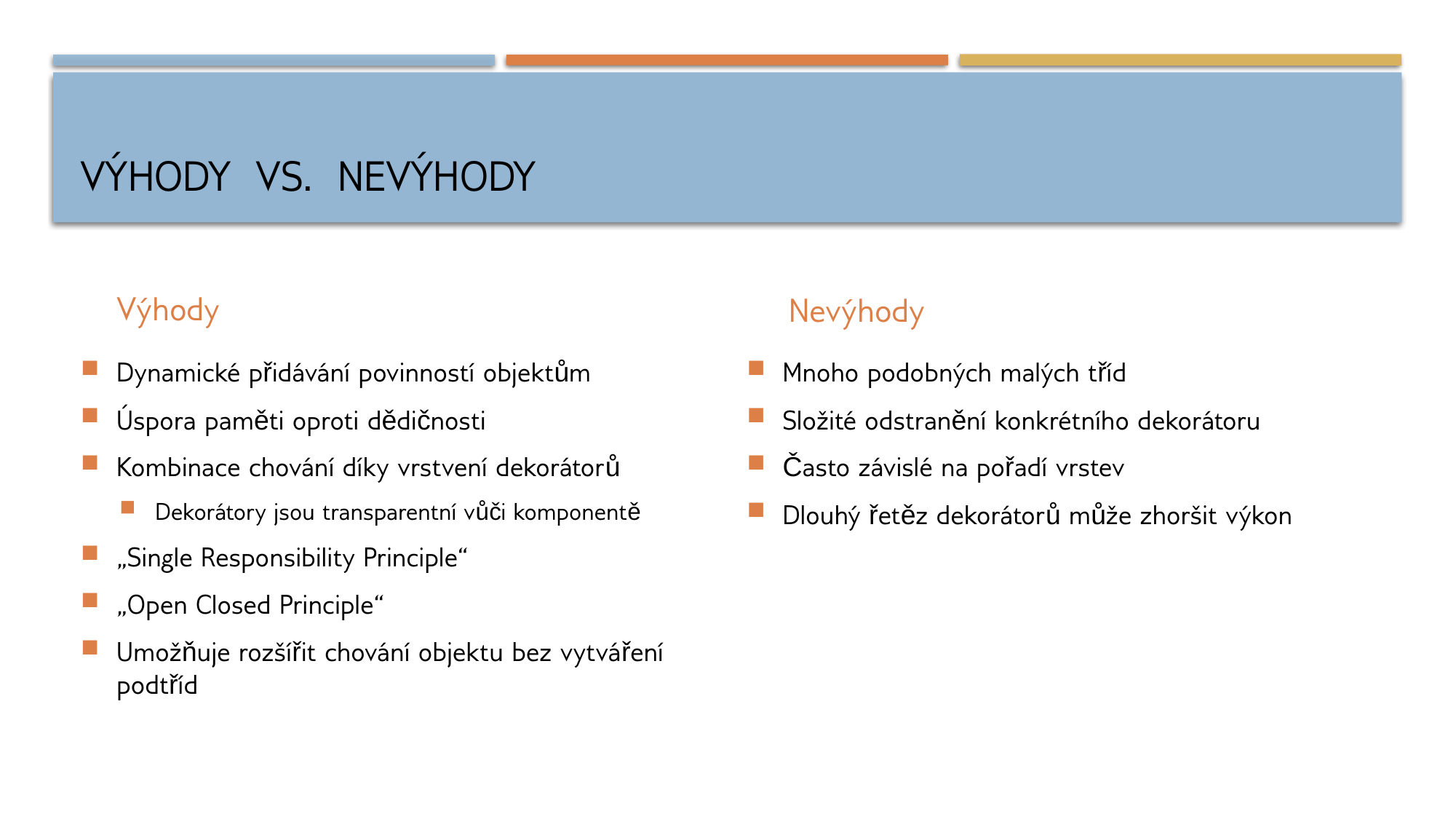

Výhody  vs.  Nevýhody
Výhody
Nevýhody
Dynamické přidávání povinností objektům
Úspora paměti oproti dědičnosti
Kombinace chování díky vrstvení dekorátorů
Dekorátory jsou transparentní vůči komponentě
„Single Responsibility Principle“
„Open Closed Principle“
Umožňuje rozšířit chování objektu bez vytváření podtříd

Mnoho podobných malých tříd
Složité odstranění konkrétního dekorátoru
Často závislé na pořadí vrstev
Dlouhý řetěz dekorátorů může zhoršit výkon